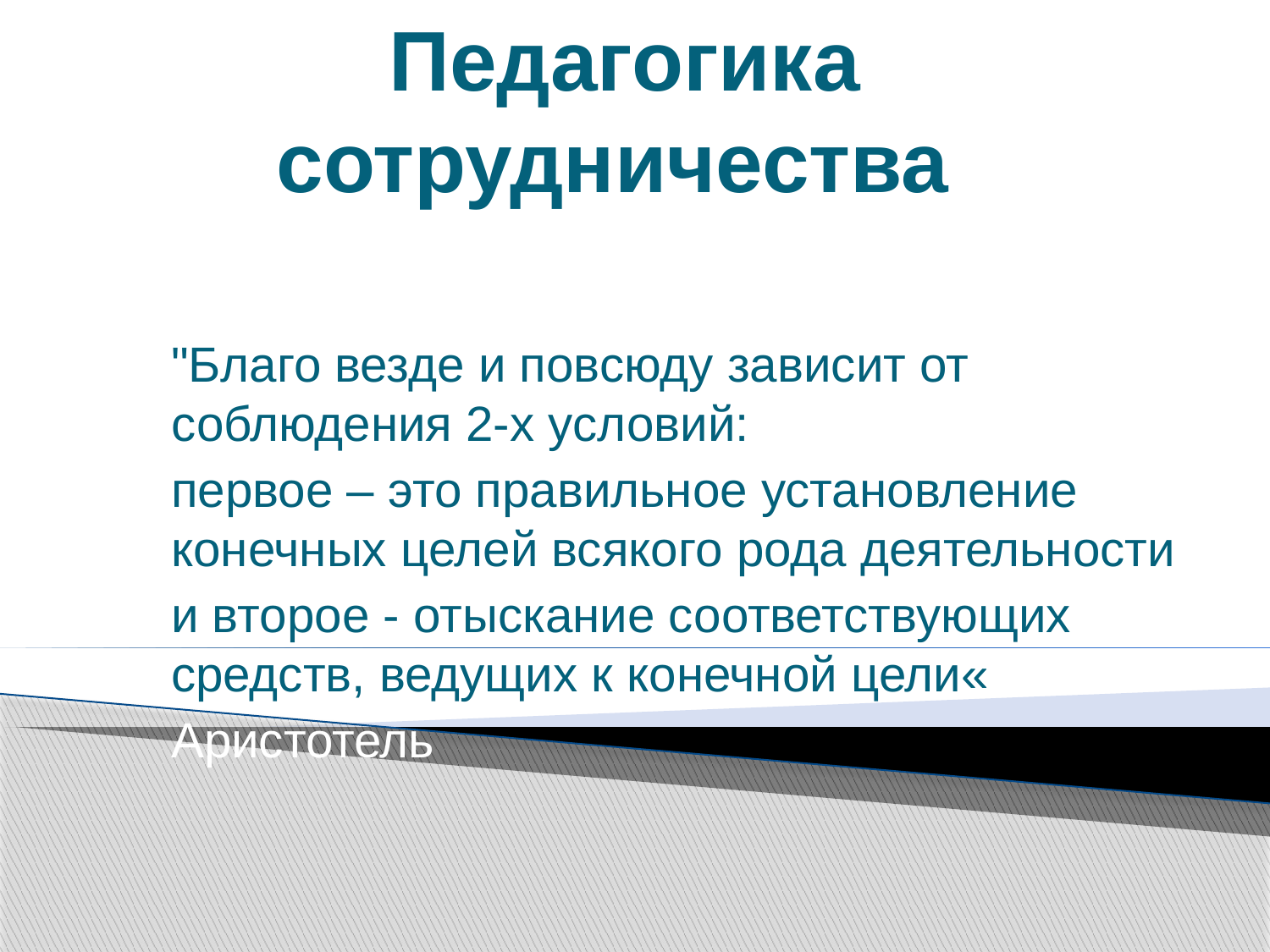

# Педагогика сотрудничества
"Благо везде и повсюду зависит от соблюдения 2-х условий:
первое – это правильное установление конечных целей всякого рода деятельности
и второе - отыскание соответствующих средств, ведущих к конечной цели«
Аристотель